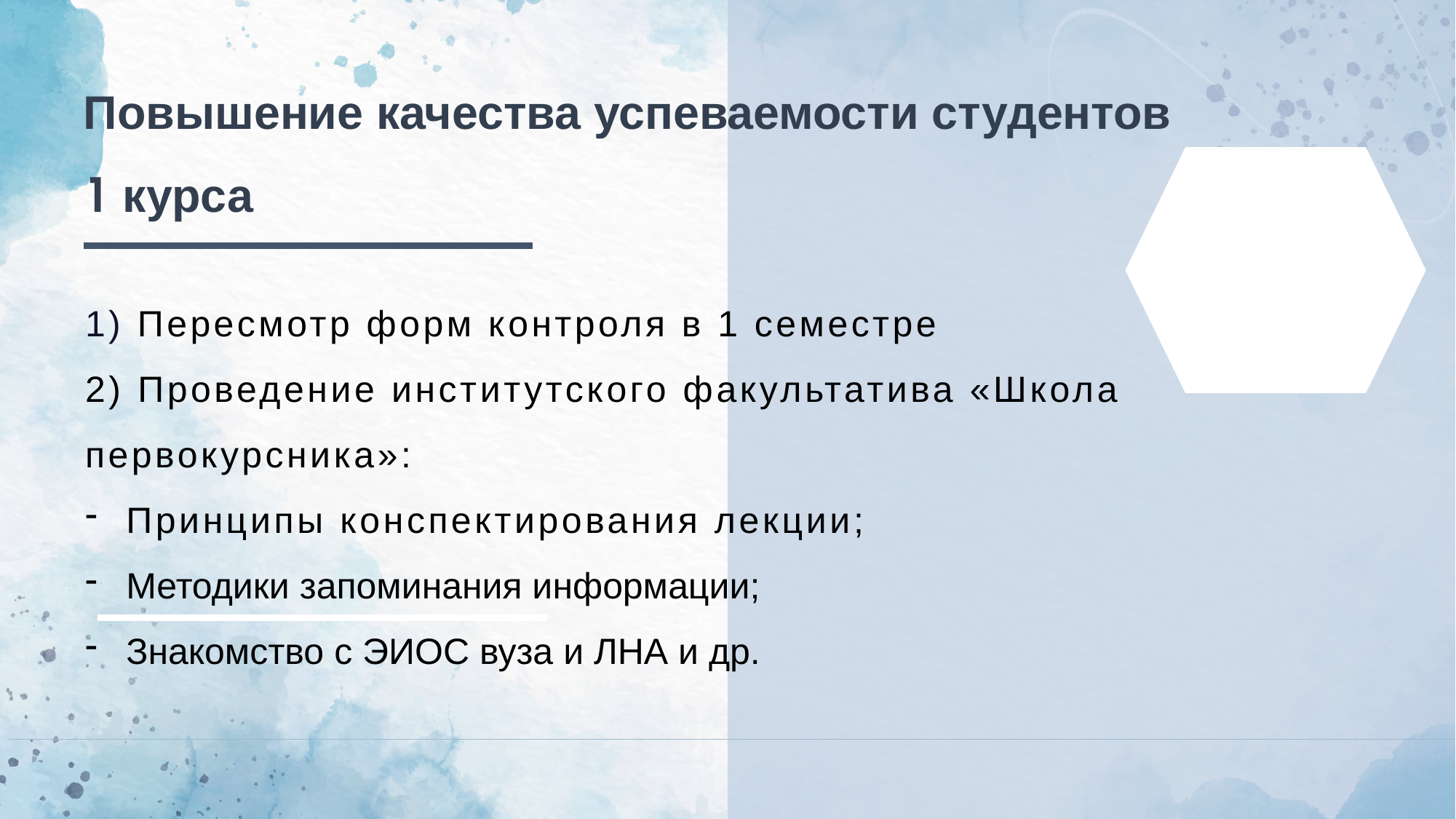

Повышение качества успеваемости студентов
1 курса

1) Пересмотр форм контроля в 1 семестре
2) Проведение институтского факультатива «Школа первокурсника»:
Принципы конспектирования лекции;
Методики запоминания информации;
Знакомство с ЭИОС вуза и ЛНА и др.